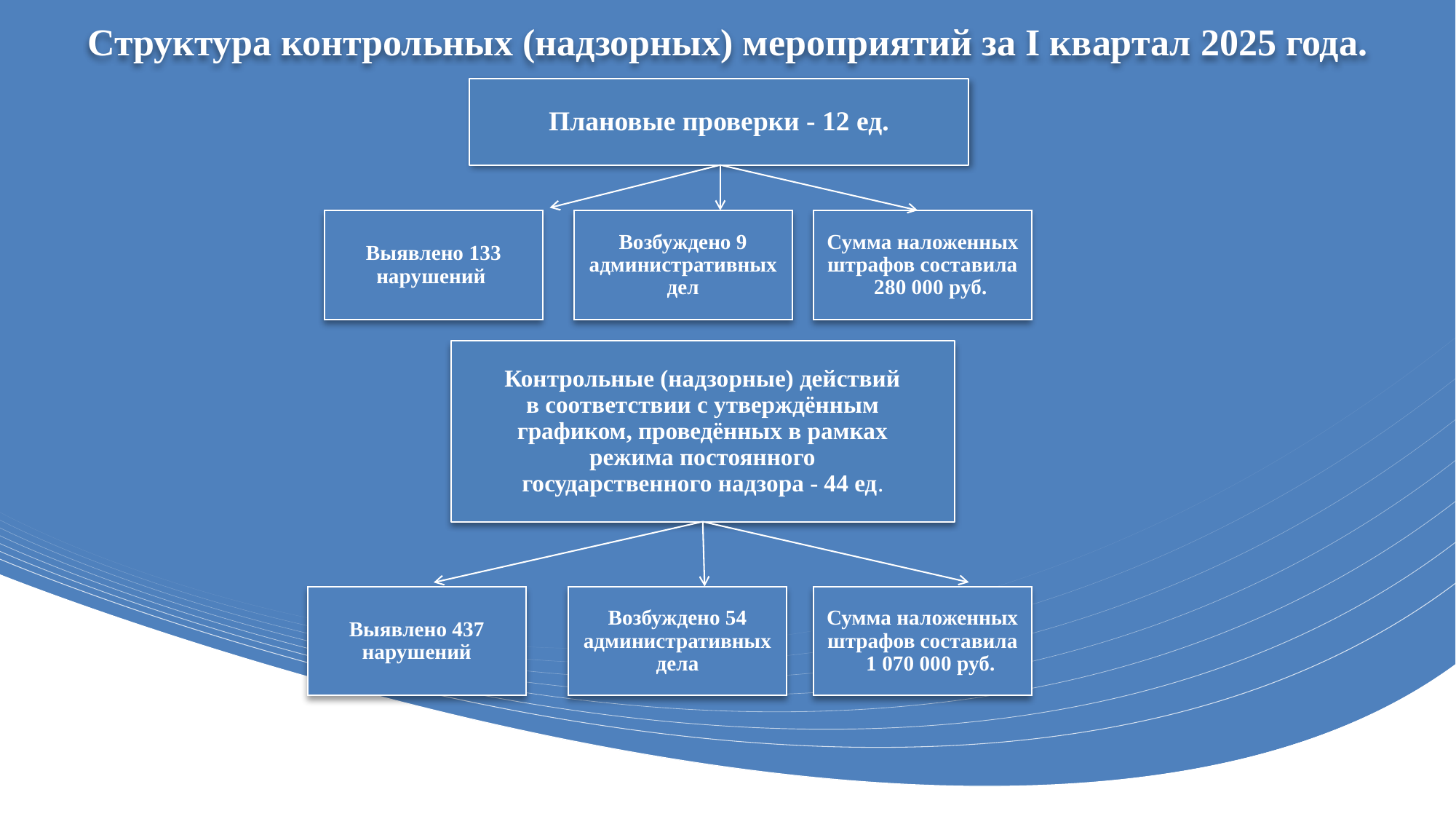

# Структура контрольных (надзорных) мероприятий за I квартал 2025 года.
Плановые проверки - 12 ед.
Сумма наложенных штрафов составила
   280 000 руб.
Выявлено 133 нарушений
Возбуждено 9 административных дел
Контрольные (надзорные) действий в соответствии с утверждённым графиком, проведённых в рамках режима постоянного государственного надзора - 44 ед.

Выявлено 437 нарушений
Возбуждено 54 административных дела
Сумма наложенных штрафов составила
   1 070 000 руб.